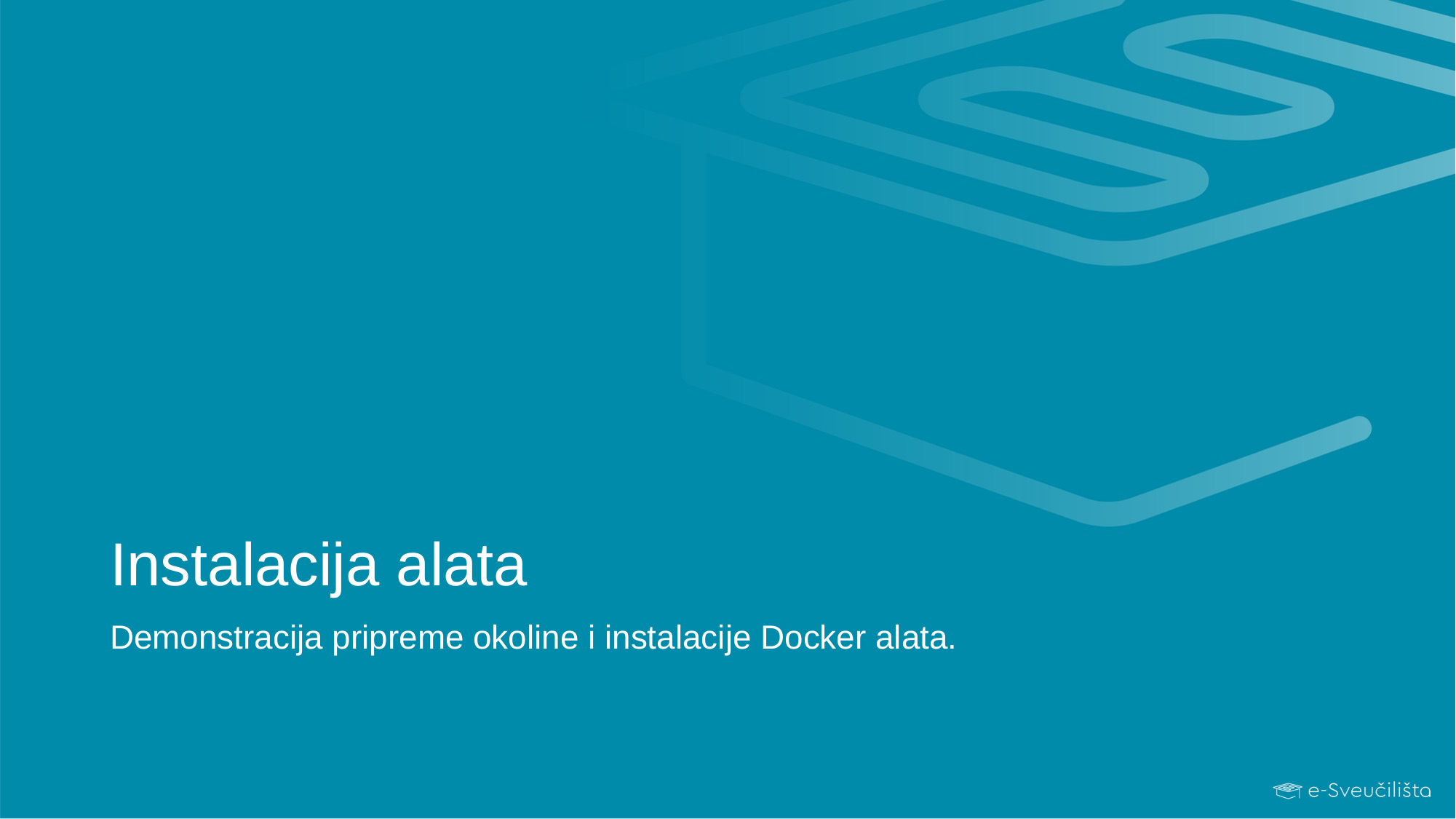

# Instalacija alata
Demonstracija pripreme okoline i instalacije Docker alata.